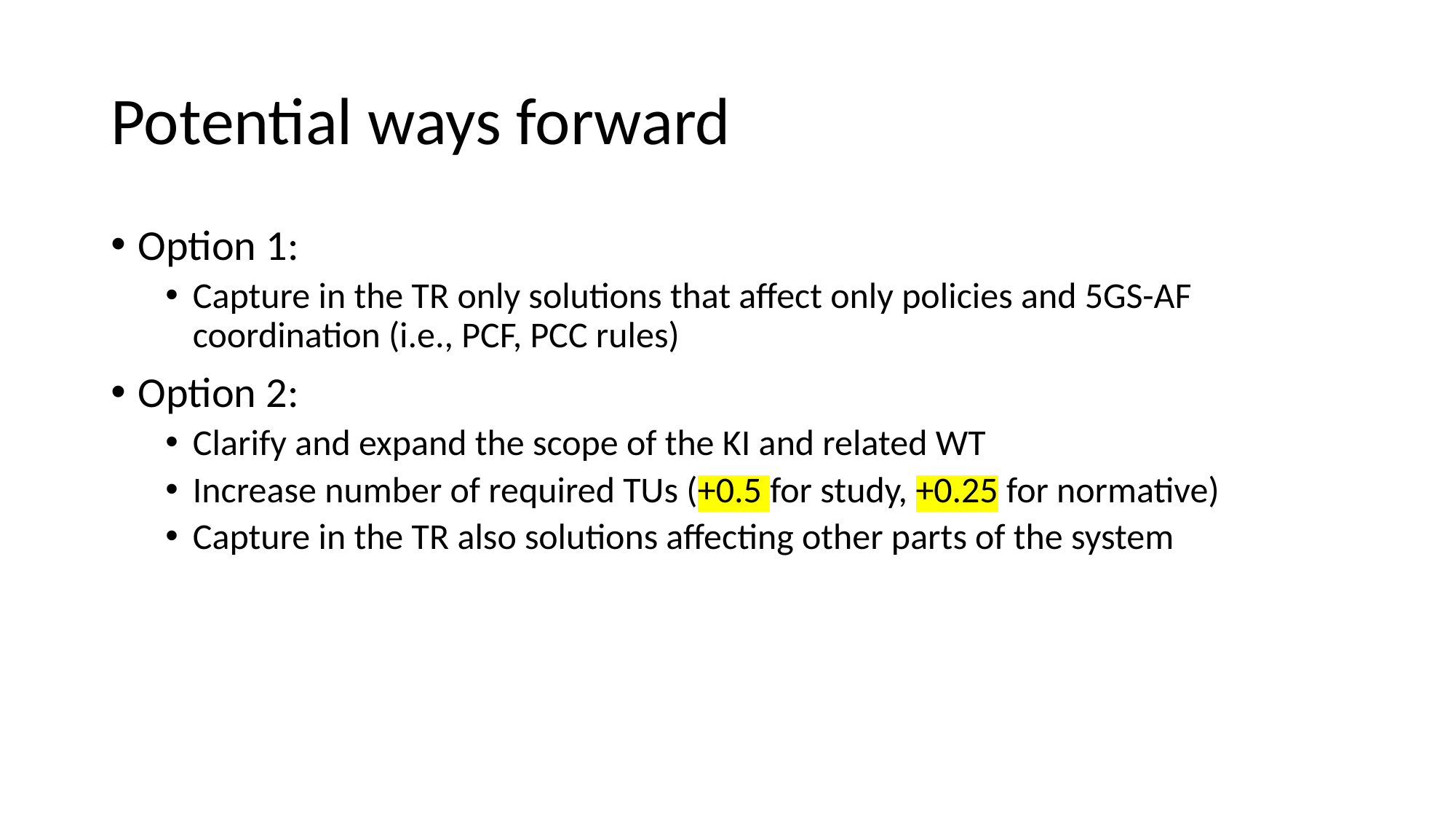

# Potential ways forward
Option 1:
Capture in the TR only solutions that affect only policies and 5GS-AF coordination (i.e., PCF, PCC rules)
Option 2:
Clarify and expand the scope of the KI and related WT
Increase number of required TUs (+0.5 for study, +0.25 for normative)
Capture in the TR also solutions affecting other parts of the system